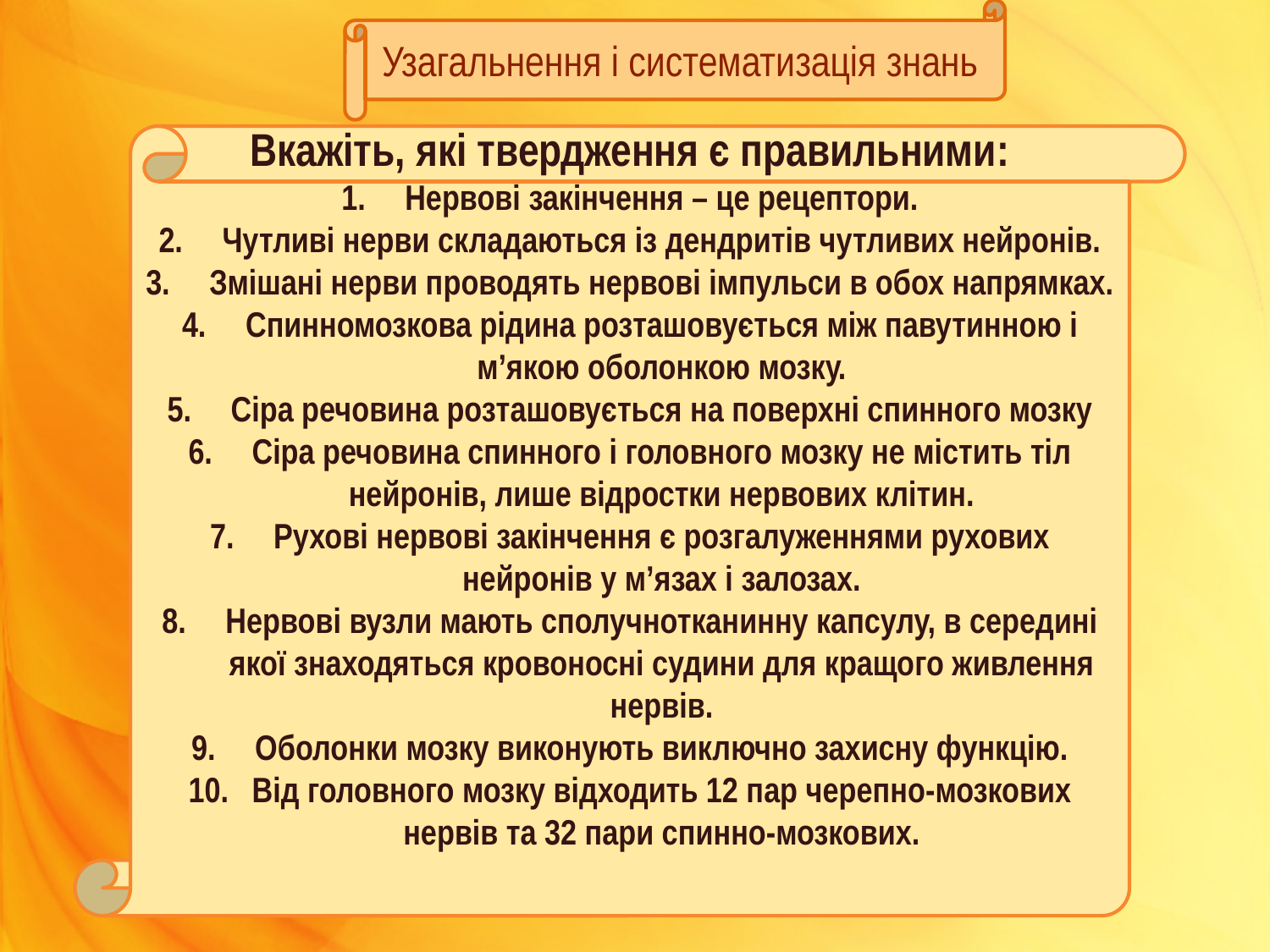

Узагальнення і систематизація знань
Вкажіть, які твердження є правильними:
Нервові закінчення – це рецептори.
Чутливі нерви складаються із дендритів чутливих нейронів.
Змішані нерви проводять нервові імпульси в обох напрямках.
Спинномозкова рідина розташовується між павутинною і м’якою оболонкою мозку.
Сіра речовина розташовується на поверхні спинного мозку
Сіра речовина спинного і головного мозку не містить тіл нейронів, лише відростки нервових клітин.
Рухові нервові закінчення є розгалуженнями рухових нейронів у м’язах і залозах.
Нервові вузли мають сполучнотканинну капсулу, в середині якої знаходяться кровоносні судини для кращого живлення нервів.
Оболонки мозку виконують виключно захисну функцію.
Від головного мозку відходить 12 пар черепно-мозкових нервів та 32 пари спинно-мозкових.